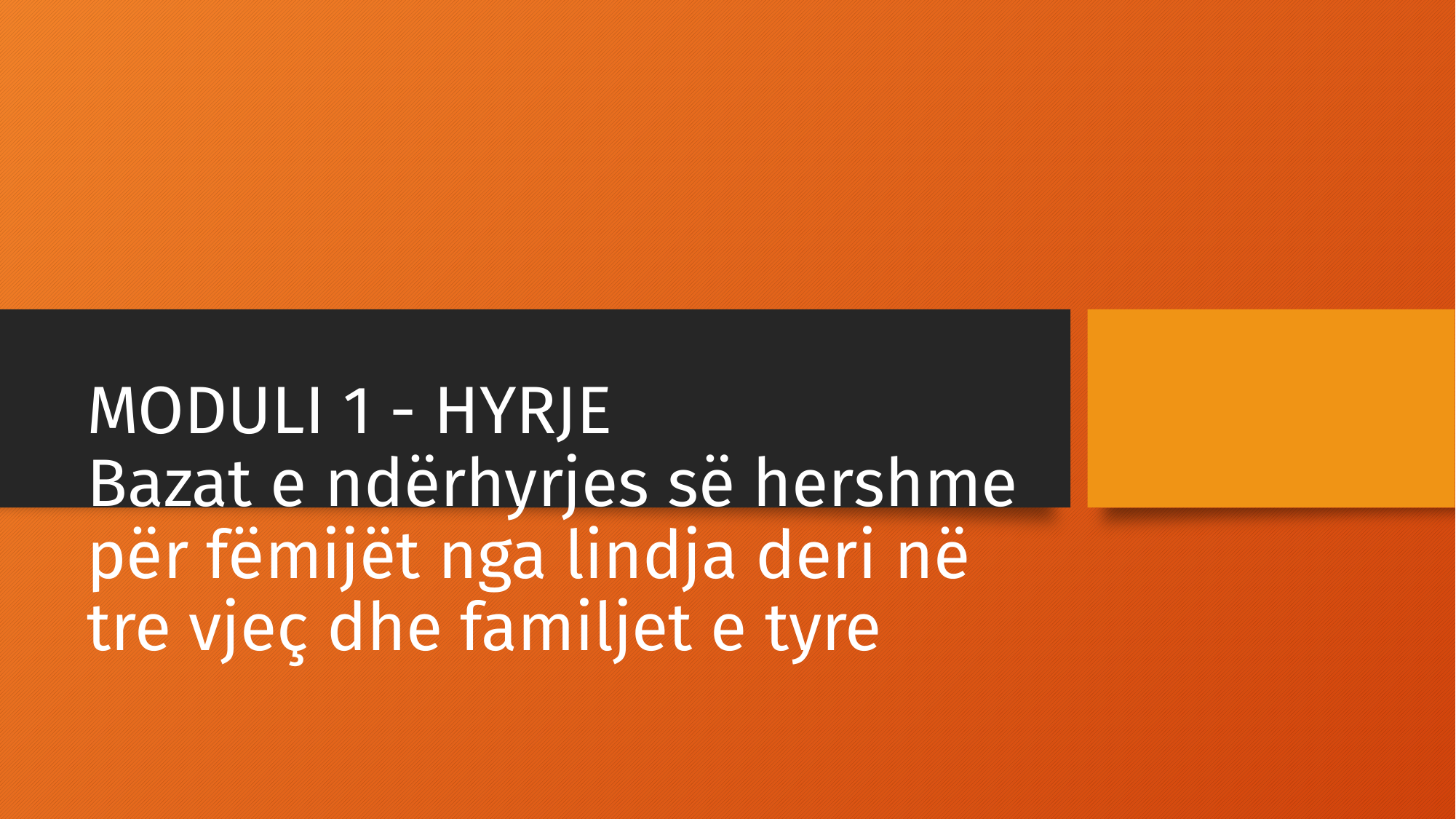

# MODULI 1 - HYRJE Bazat e ndërhyrjes së hershme për fëmijët nga lindja deri në tre vjeç dhe familjet e tyre